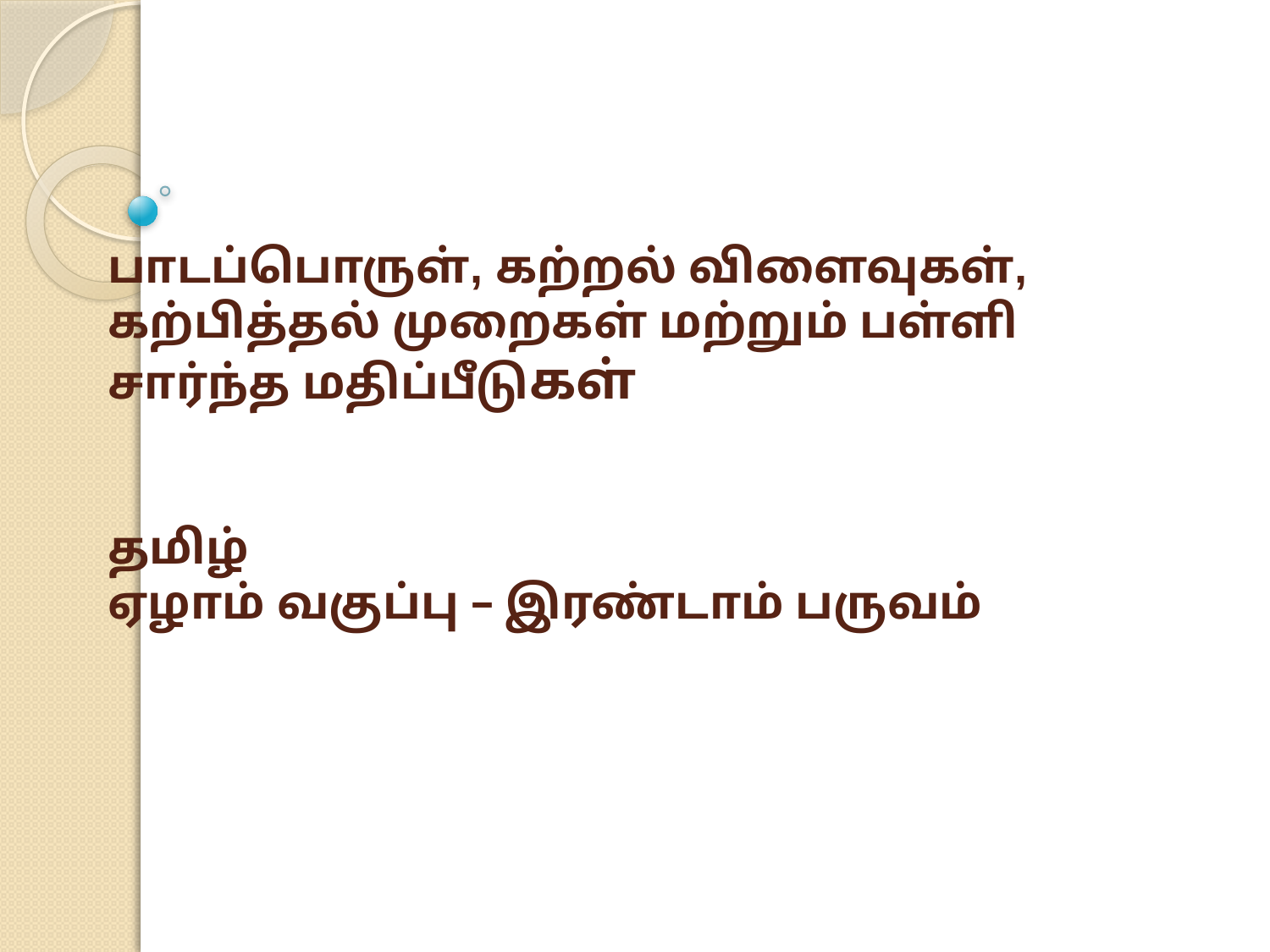

# பாடப்பொருள், கற்றல் விளைவுகள், கற்பித்தல் முறைகள் மற்றும் பள்ளி சார்ந்த மதிப்பீடுகள் தமிழ் ஏழாம் வகுப்பு – இரண்டாம் பருவம்